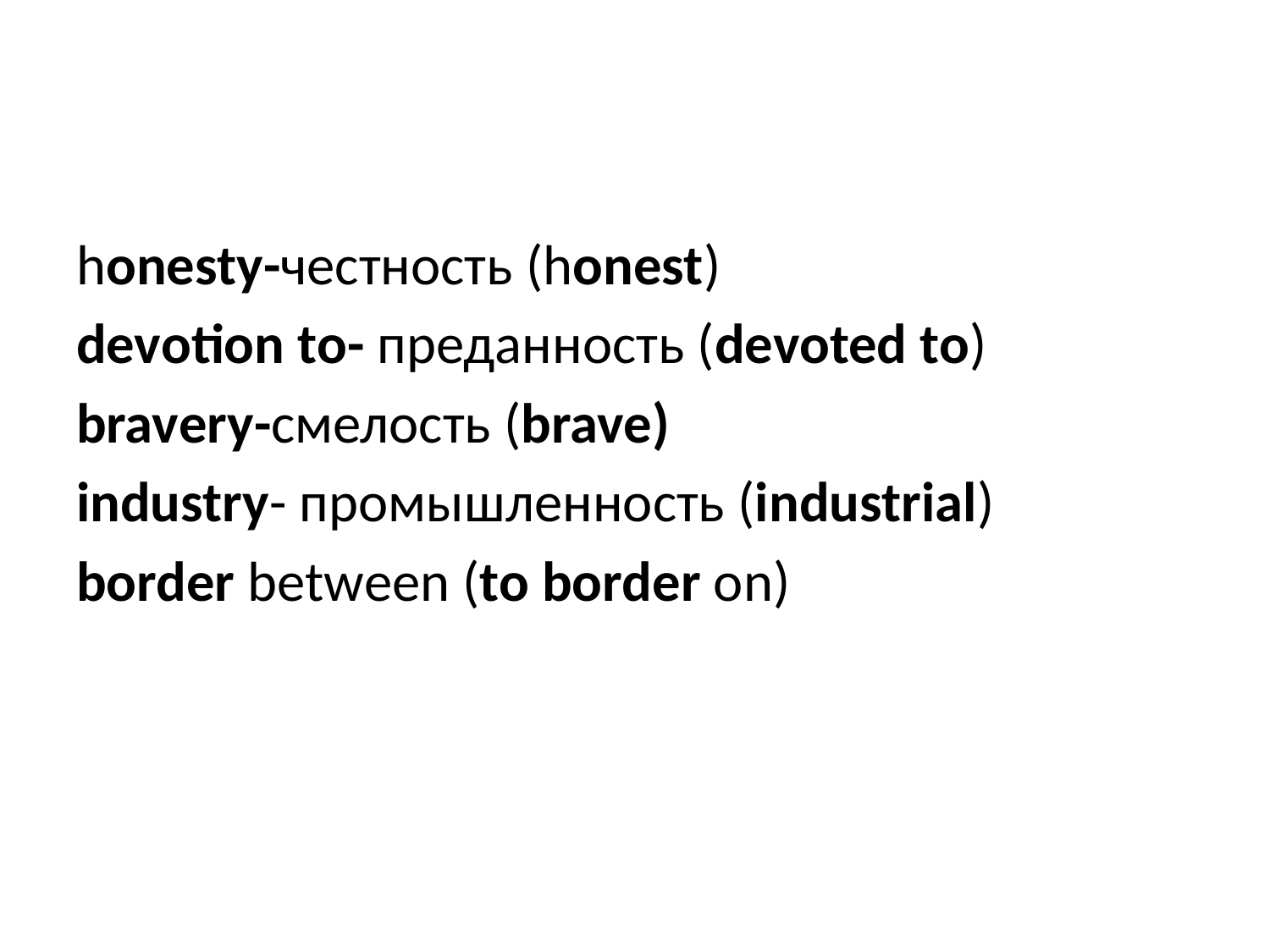

#
honesty-честность (honest)
devotion to- преданность (devoted to)
bravery-смелость (brave)
industry- промышленность (industrial)
border between (to border on)